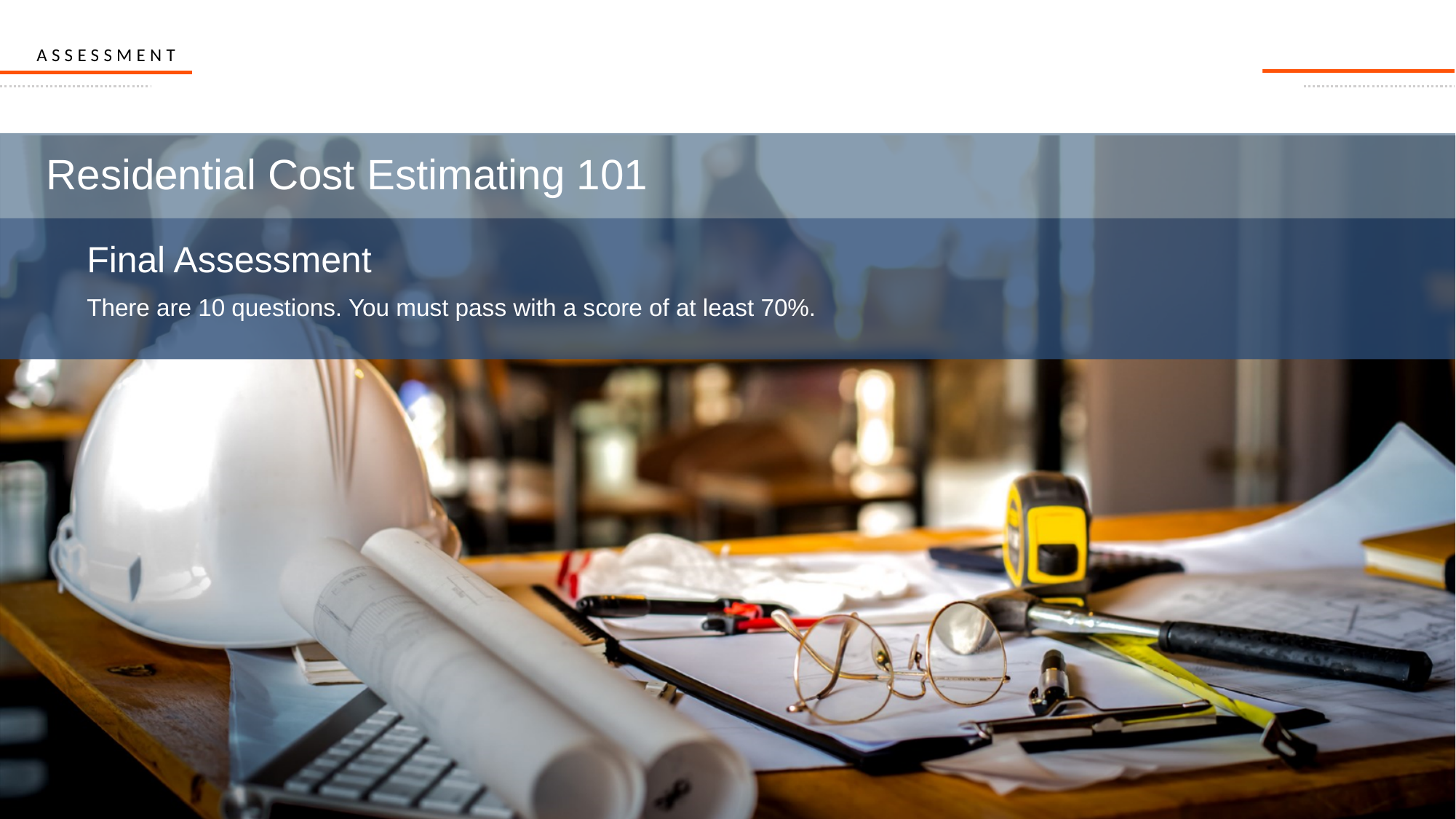

ASSESSMENT
   Residential Cost Estimating 101

Final Assessment
There are 10 questions. You must pass with a score of at least 70%.